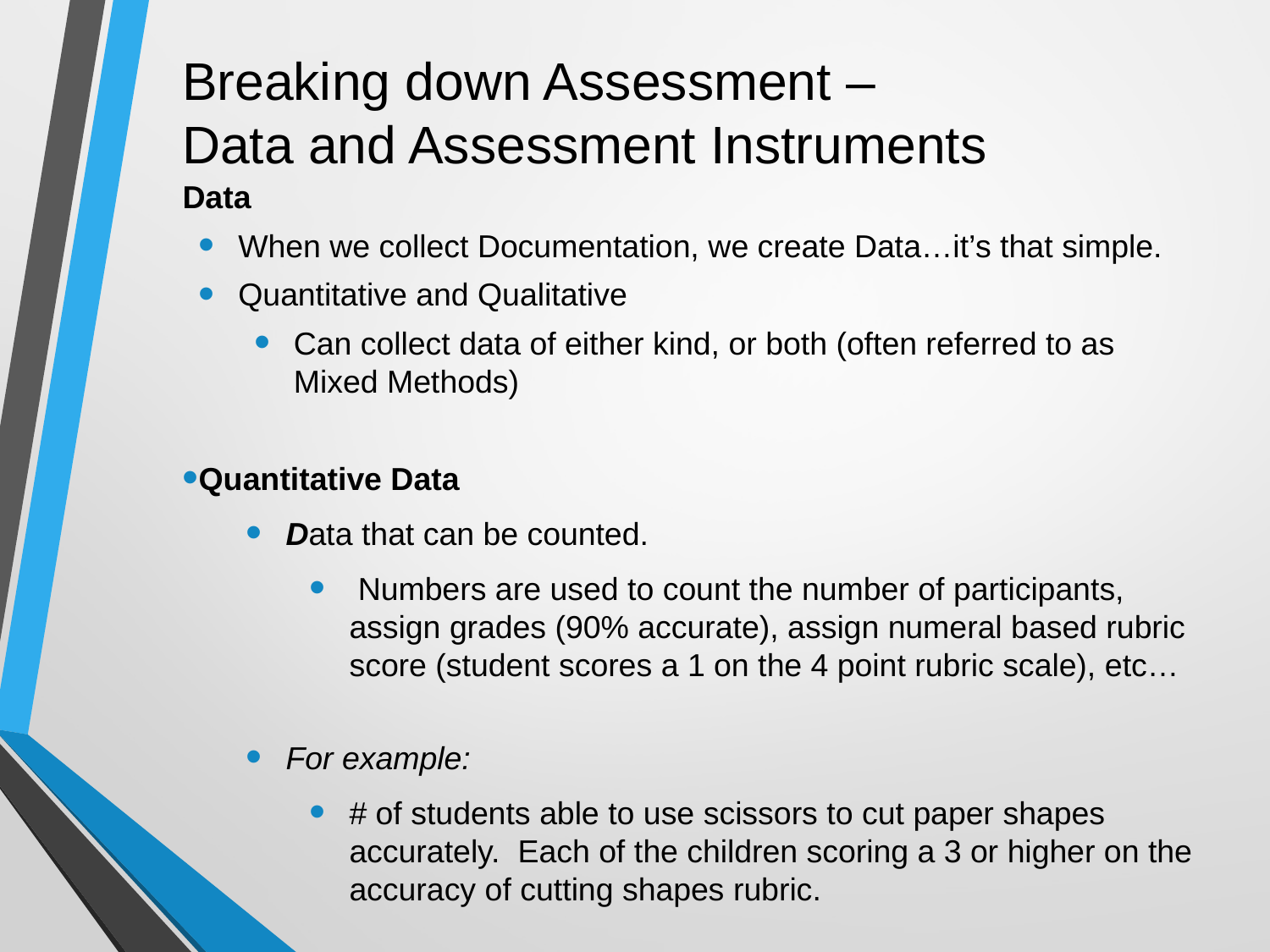

# Breaking down Assessment – Data and Assessment Instruments
Data
When we collect Documentation, we create Data…it’s that simple.
Quantitative and Qualitative
Can collect data of either kind, or both (often referred to as Mixed Methods)

Quantitative Data
Data that can be counted.
 Numbers are used to count the number of participants, assign grades (90% accurate), assign numeral based rubric score (student scores a 1 on the 4 point rubric scale), etc…
For example:
# of students able to use scissors to cut paper shapes accurately.  Each of the children scoring a 3 or higher on the accuracy of cutting shapes rubric.